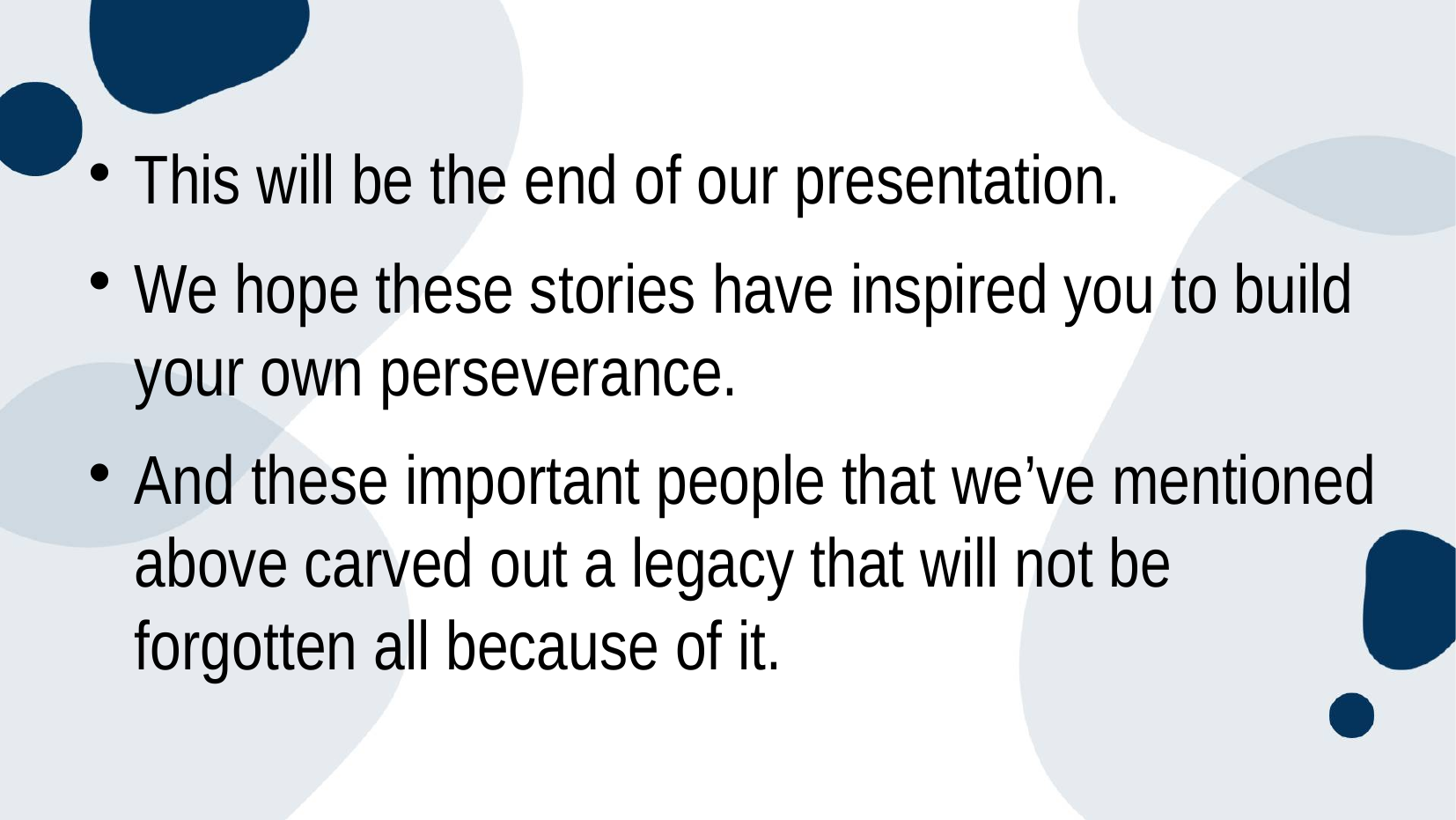

# This will be the end of our presentation.
We hope these stories have inspired you to build your own perseverance.
And these important people that we’ve mentioned above carved out a legacy that will not be forgotten all because of it.